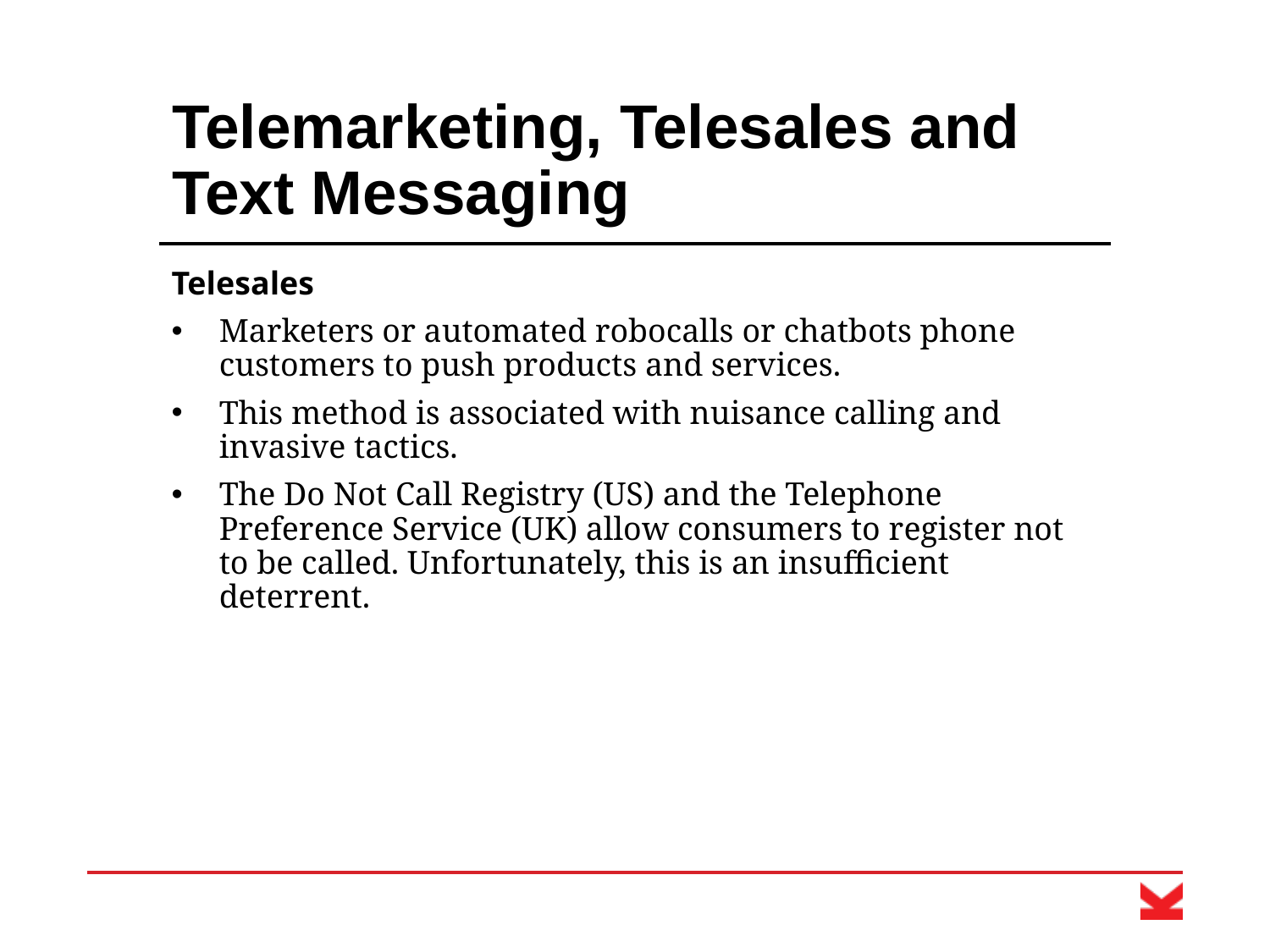

# Telemarketing, Telesales and Text Messaging
Telesales
Marketers or automated robocalls or chatbots phone customers to push products and services.
This method is associated with nuisance calling and invasive tactics.
The Do Not Call Registry (US) and the Telephone Preference Service (UK) allow consumers to register not to be called. Unfortunately, this is an insufficient deterrent.